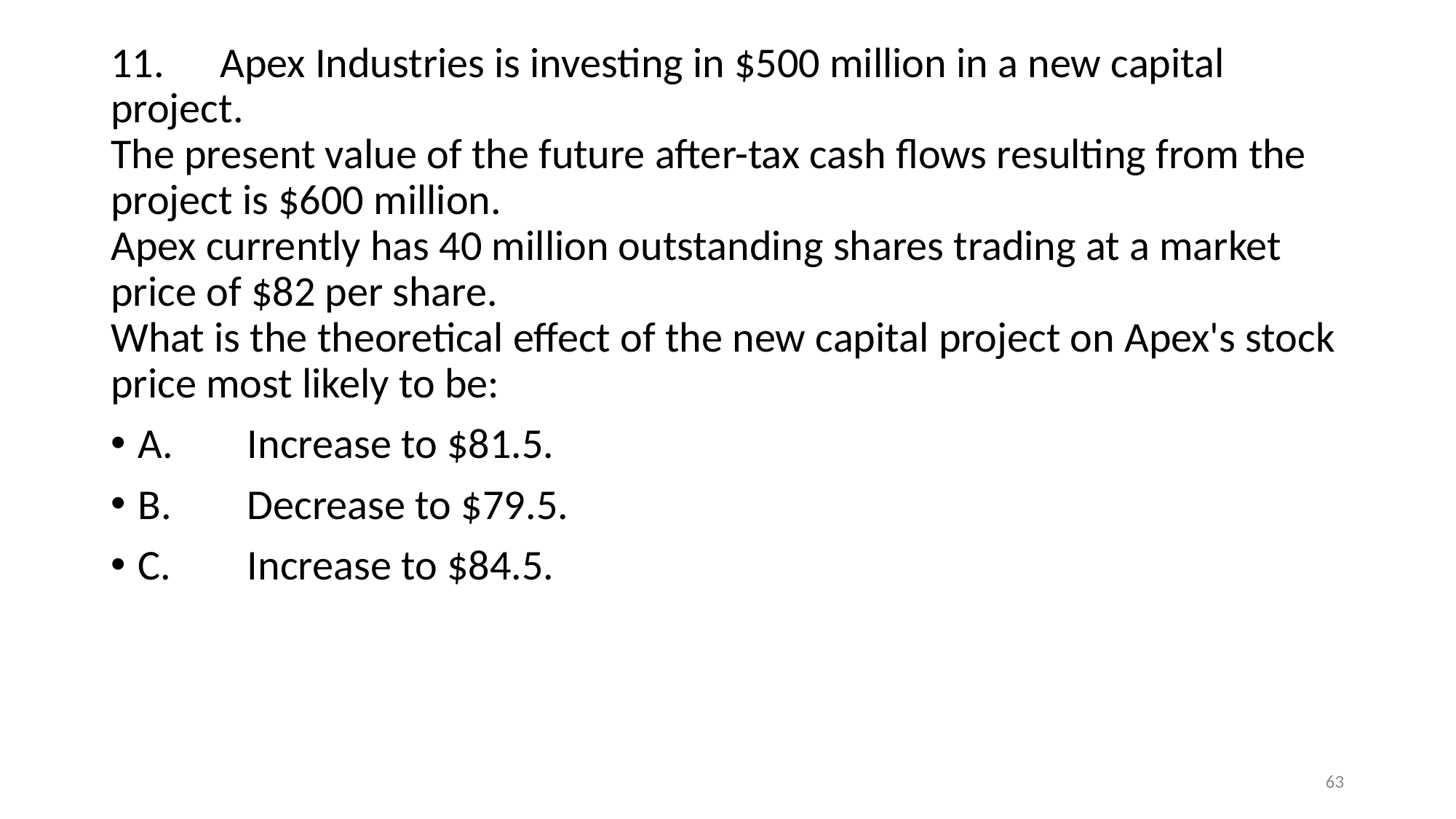

# 11.	Apex Industries is investing in $500 million in a new capital project. The present value of the future after-tax cash flows resulting from the project is $600 million. Apex currently has 40 million outstanding shares trading at a market price of $82 per share. What is the theoretical effect of the new capital project on Apex's stock price most likely to be:
A.	Increase to $81.5.
B.	Decrease to $79.5.
C.	Increase to $84.5.
63